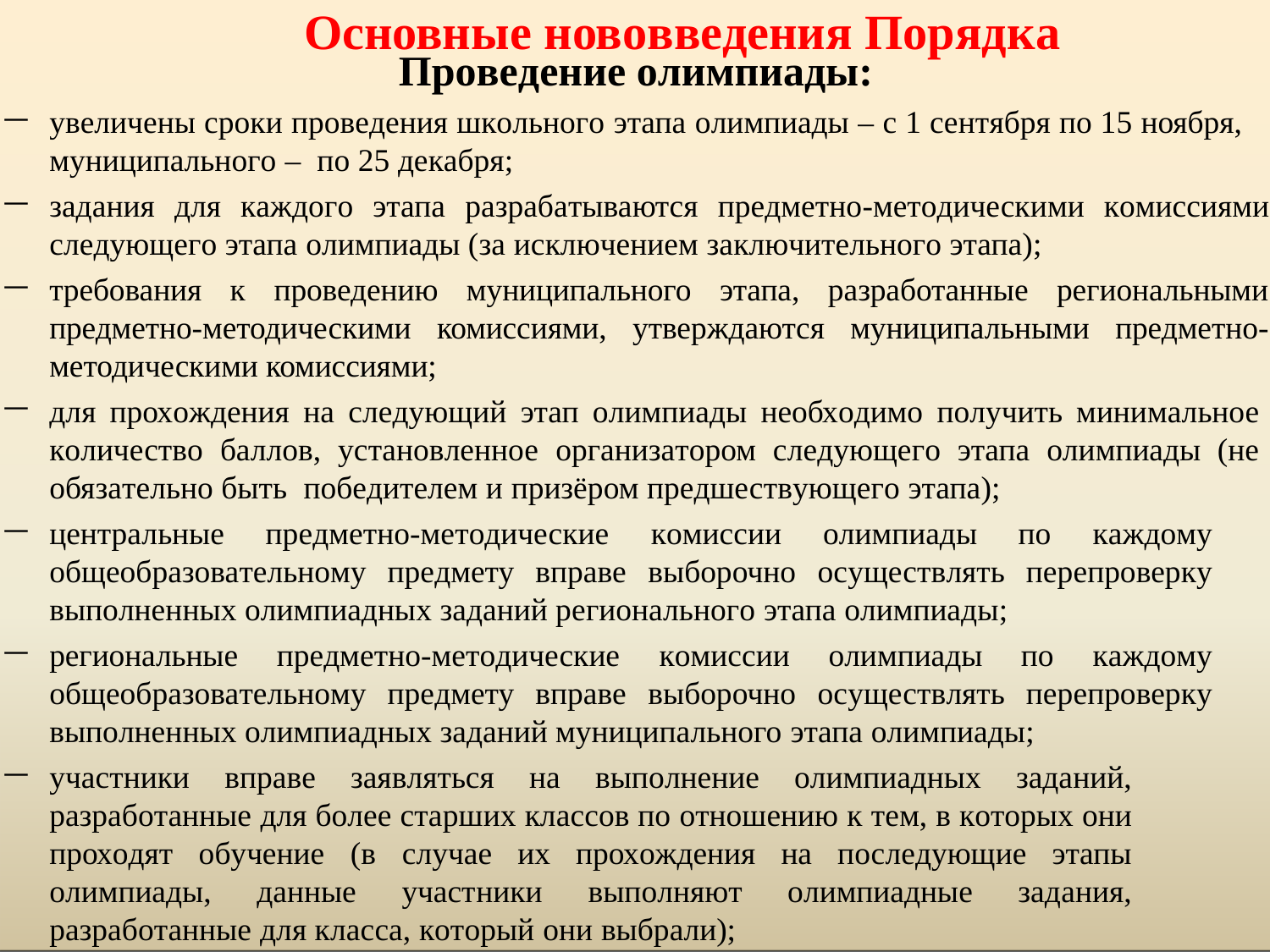

# Основные нововведения Порядка
Проведение олимпиады:
увеличены сроки проведения школьного этапа олимпиады – с 1 сентября по 15 ноября, муниципального –  по 25 декабря;
задания для каждого этапа разрабатываются предметно-методическими комиссиями следующего этапа олимпиады (за исключением заключительного этапа);
требования к проведению муниципального этапа, разработанные региональными предметно-методическими комиссиями, утверждаются муниципальными предметно-методическими комиссиями;
для прохождения на следующий этап олимпиады необходимо получить минимальное количество баллов, установленное организатором следующего этапа олимпиады (не обязательно быть  победителем и призёром предшествующего этапа);
центральные предметно-методические комиссии олимпиады по каждому общеобразовательному предмету вправе выборочно осуществлять перепроверку выполненных олимпиадных заданий регионального этапа олимпиады;
региональные предметно-методические комиссии олимпиады по каждому общеобразовательному предмету вправе выборочно осуществлять перепроверку выполненных олимпиадных заданий муниципального этапа олимпиады;
участники вправе заявляться на выполнение олимпиадных заданий, разработанные для более старших классов по отношению к тем, в которых они проходят обучение (в случае их прохождения на последующие этапы олимпиады, данные участники выполняют олимпиадные задания, разработанные для класса, который они выбрали);